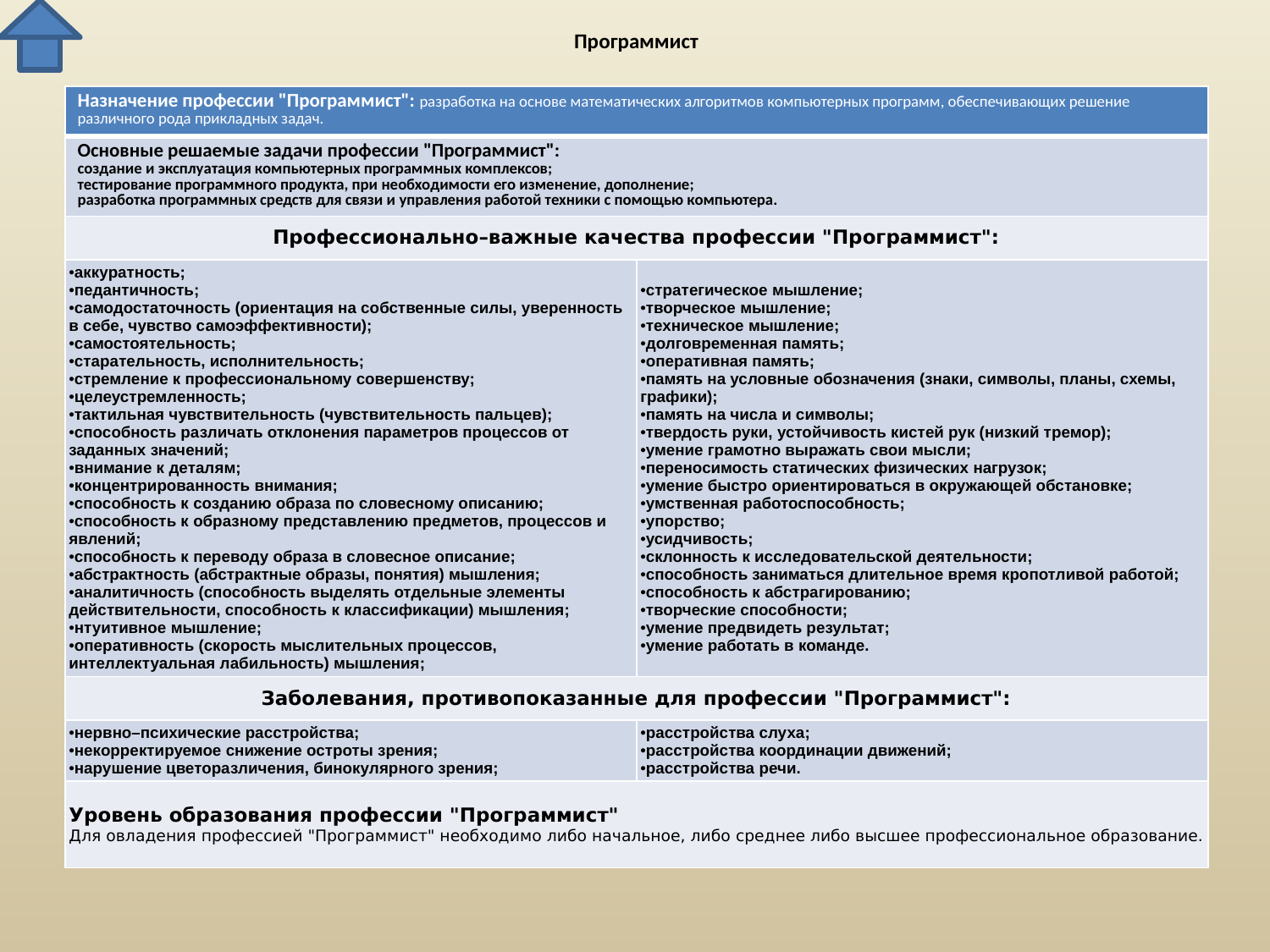

# Программист
| Назначение профессии "Программист": разработка на основе математических алгоритмов компьютерных программ, обеспечивающих решение различного рода прикладных задач. |  |
| --- | --- |
| Основные решаемые задачи профессии "Программист": создание и эксплуатация компьютерных программных комплексов; тестирование программного продукта, при необходимости его изменение, дополнение; разработка программных средств для связи и управления работой техники с помощью компьютера. |  |
| Профессионально–важные качества профессии "Программист": |  |
| аккуратность; педантичность; самодостаточность (ориентация на собственные силы, уверенность в себе, чувство самоэффективности); самостоятельность; старательность, исполнительность; стремление к профессиональному совершенству; целеустремленность; тактильная чувствительность (чувствительность пальцев); способность различать отклонения параметров процессов от заданных значений; внимание к деталям; концентрированность внимания; способность к созданию образа по словесному описанию; способность к образному представлению предметов, процессов и явлений; способность к переводу образа в словесное описание; абстрактность (абстрактные образы, понятия) мышления; аналитичность (способность выделять отдельные элементы действительности, способность к классификации) мышления; нтуитивное мышление; оперативность (скорость мыслительных процессов, интеллектуальная лабильность) мышления; | стратегическое мышление; творческое мышление; техническое мышление; долговременная память; оперативная память; память на условные обозначения (знаки, символы, планы, схемы, графики); память на числа и символы; твердость руки, устойчивость кистей рук (низкий тремор); умение грамотно выражать свои мысли; переносимость статических физических нагрузок; умение быстро ориентироваться в окружающей обстановке; умственная работоспособность; упорство; усидчивость; склонность к исследовательской деятельности; способность заниматься длительное время кропотливой работой; способность к абстрагированию; творческие способности; умение предвидеть результат; умение работать в команде. |
| Заболевания, противопоказанные для профессии "Программист": |  |
| нервно–психические расстройства; некорректируемое снижение остроты зрения; нарушение цветоразличения, бинокулярного зрения; | расстройства слуха; расстройства координации движений; расстройства речи. |
| Уровень образования профессии "Программист" Для овладения профессией "Программист" необходимо либо начальное, либо среднее либо высшее профессиональное образование. |  |